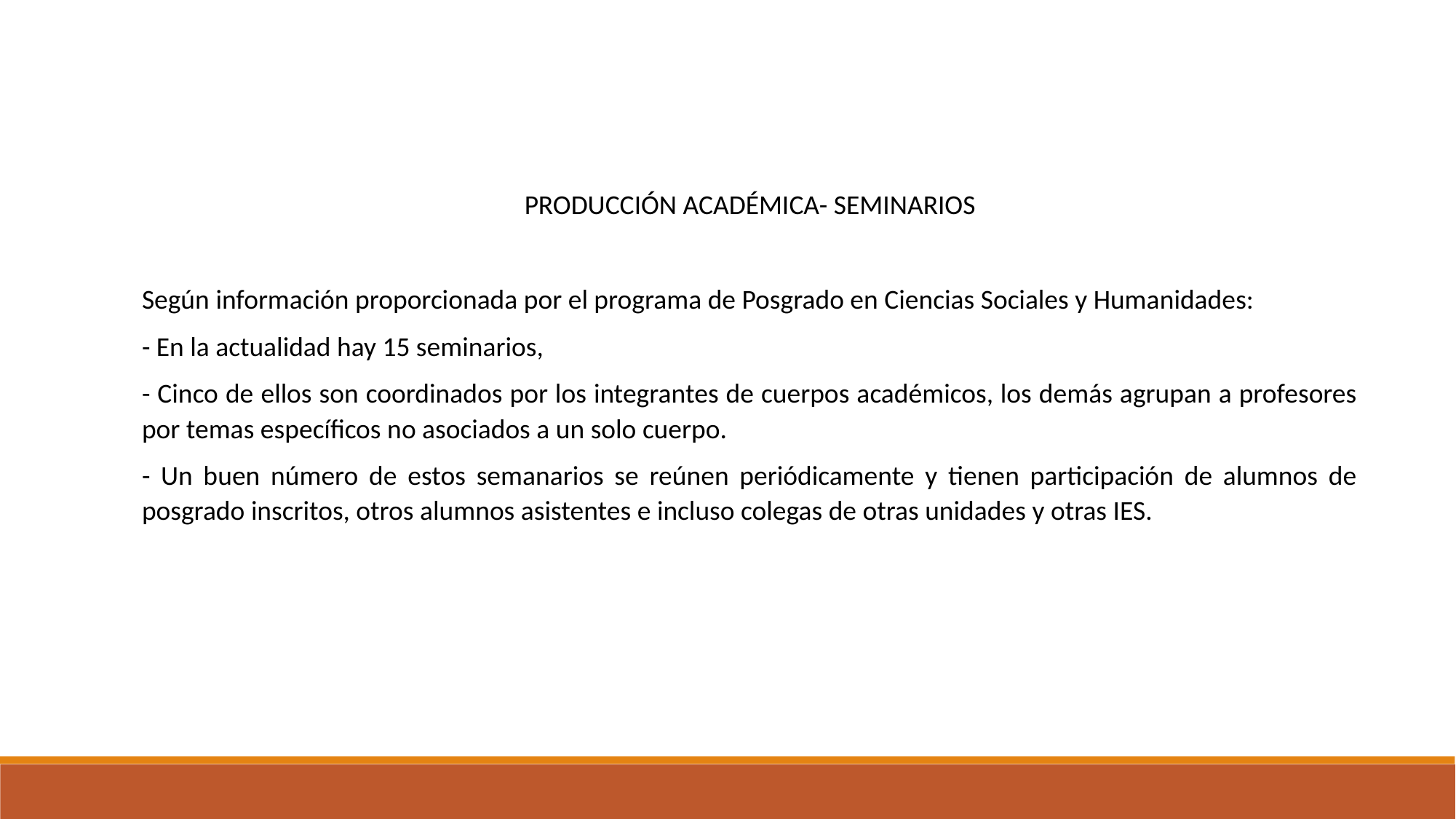

PRODUCCIÓN ACADÉMICA- SEMINARIOS

Según información proporcionada por el programa de Posgrado en Ciencias Sociales y Humanidades:
- En la actualidad hay 15 seminarios,
- Cinco de ellos son coordinados por los integrantes de cuerpos académicos, los demás agrupan a profesores por temas específicos no asociados a un solo cuerpo.
- Un buen número de estos semanarios se reúnen periódicamente y tienen participación de alumnos de posgrado inscritos, otros alumnos asistentes e incluso colegas de otras unidades y otras IES.